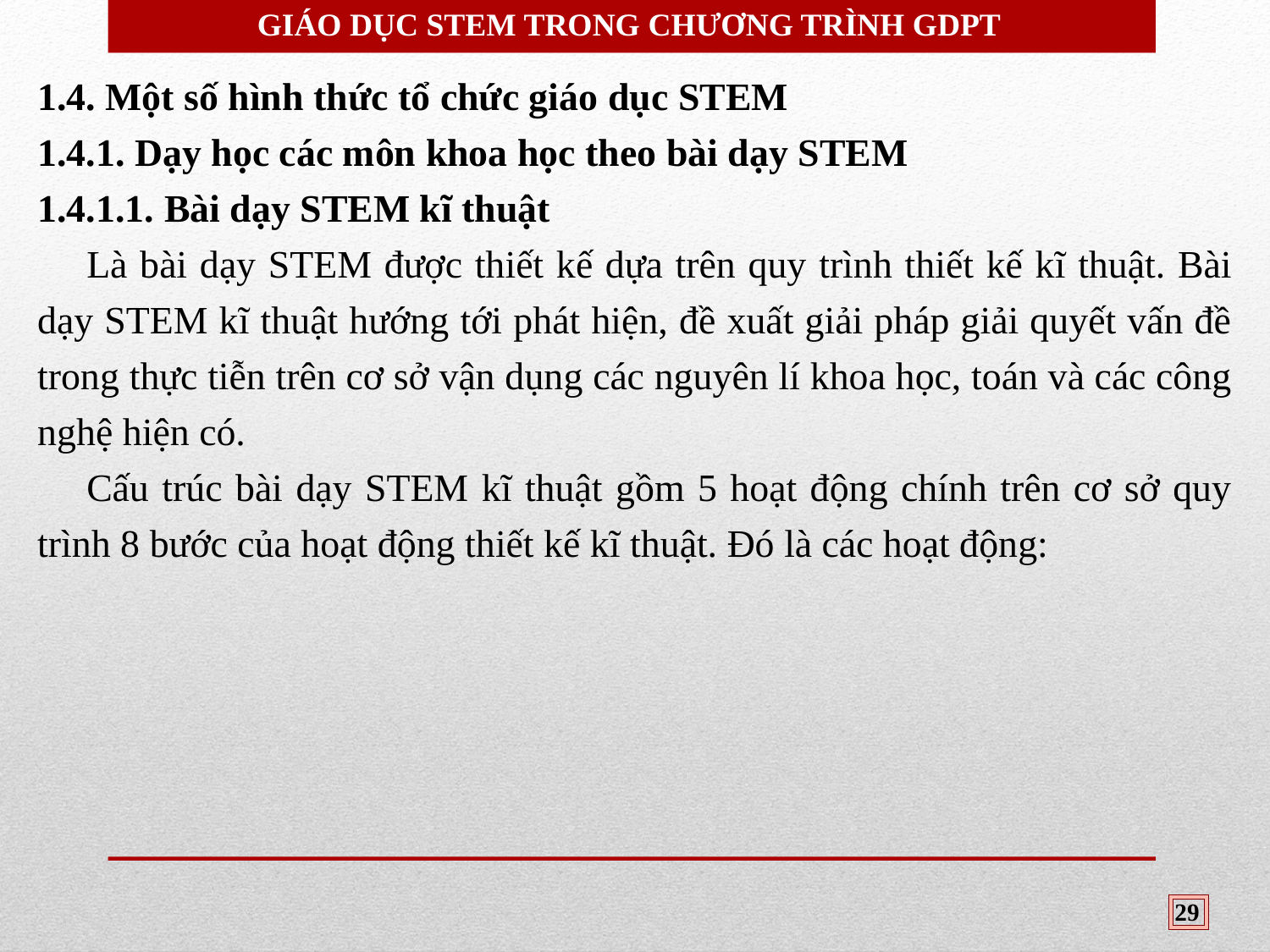

GIÁO DỤC STEM TRONG CHƯƠNG TRÌNH GDPT
1.4. Một số hình thức tổ chức giáo dục STEM
1.4.1. Dạy học các môn khoa học theo bài dạy STEM
1.4.1.1.	Bài dạy STEM kĩ thuật
	Là bài dạy STEM được thiết kế dựa trên quy trình thiết kế kĩ thuật. Bài dạy STEM kĩ thuật hướng tới phát hiện, đề xuất giải pháp giải quyết vấn đề trong thực tiễn trên cơ sở vận dụng các nguyên lí khoa học, toán và các công nghệ hiện có.
	Cấu trúc bài dạy STEM kĩ thuật gồm 5 hoạt động chính trên cơ sở quy trình 8 bước của hoạt động thiết kế kĩ thuật. Đó là các hoạt động:

29